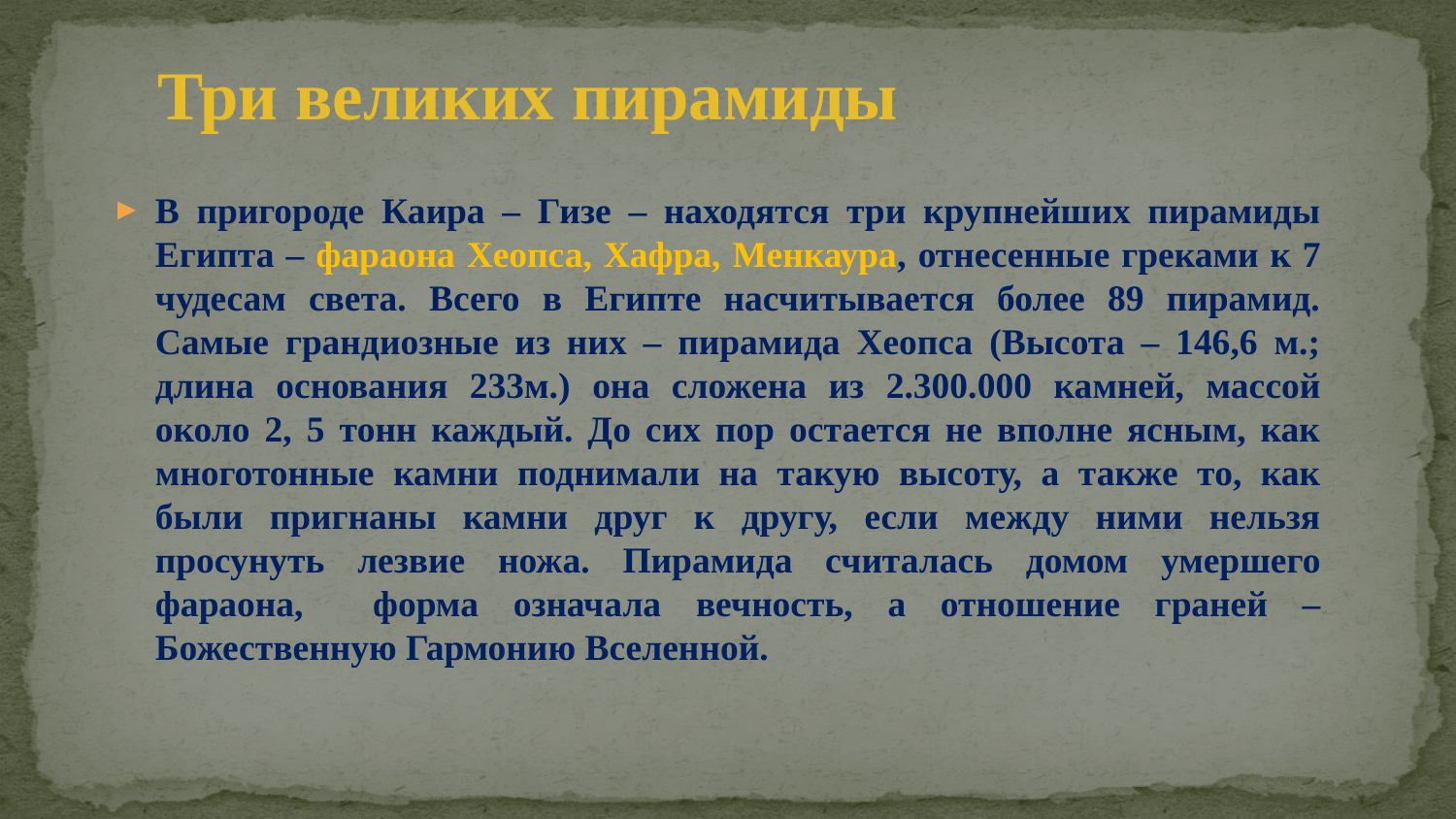

# Три великих пирамиды
В пригороде Каира – Гизе – находятся три крупнейших пирамиды Египта – фараона Хеопса, Хафра, Менкаура, отнесенные греками к 7 чудесам света. Всего в Египте насчитывается более 89 пирамид. Самые грандиозные из них – пирамида Хеопса (Высота – 146,6 м.; длина основания 233м.) она сложена из 2.300.000 камней, массой около 2, 5 тонн каждый. До сих пор остается не вполне ясным, как многотонные камни поднимали на такую высоту, а также то, как были пригнаны камни друг к другу, если между ними нельзя просунуть лезвие ножа. Пирамида считалась домом умершего фараона,  форма означала вечность, а отношение граней – Божественную Гармонию Вселенной.